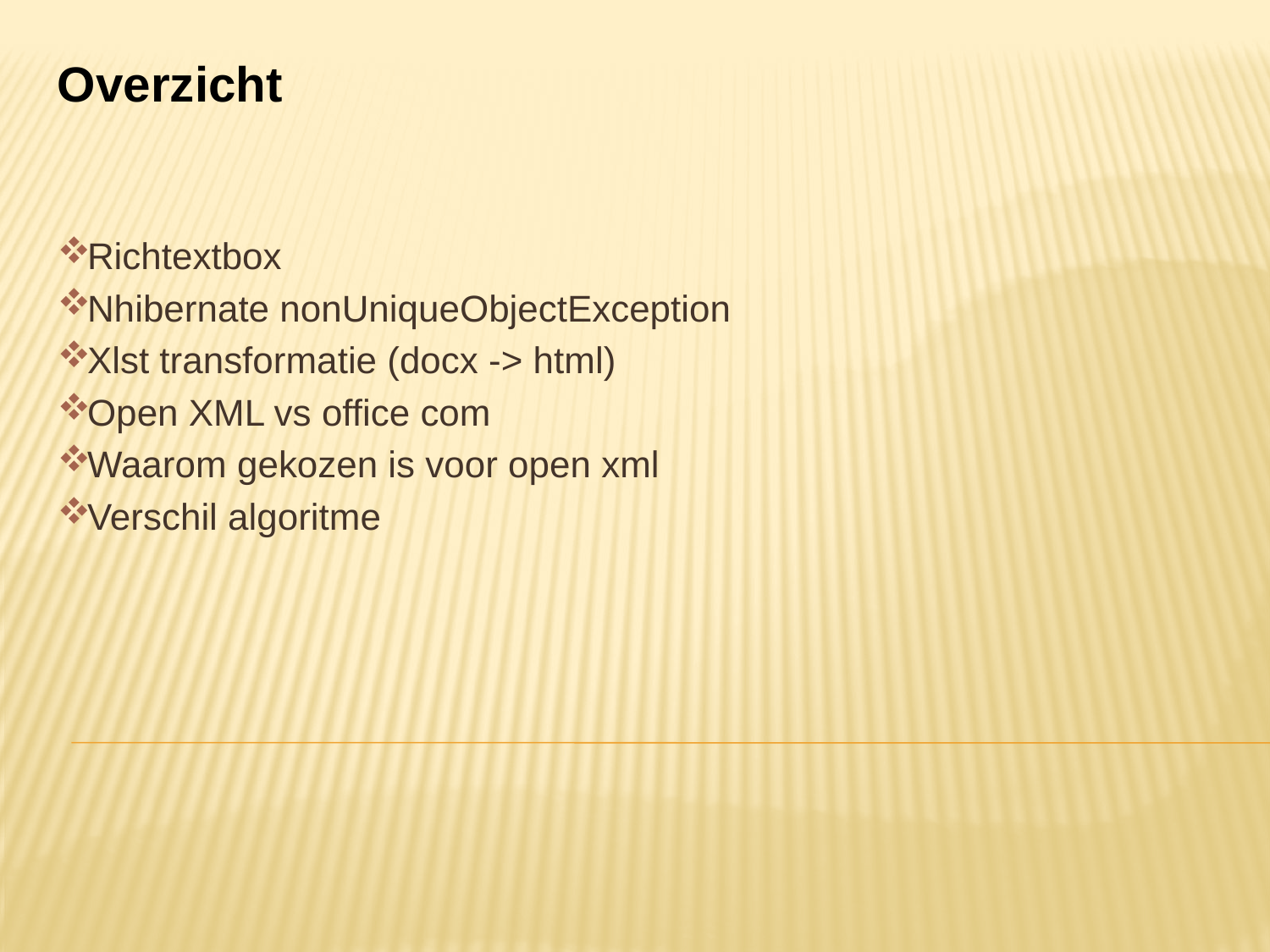

Overzicht
Richtextbox
Nhibernate nonUniqueObjectException
Xlst transformatie (docx -> html)
Open XML vs office com
Waarom gekozen is voor open xml
Verschil algoritme